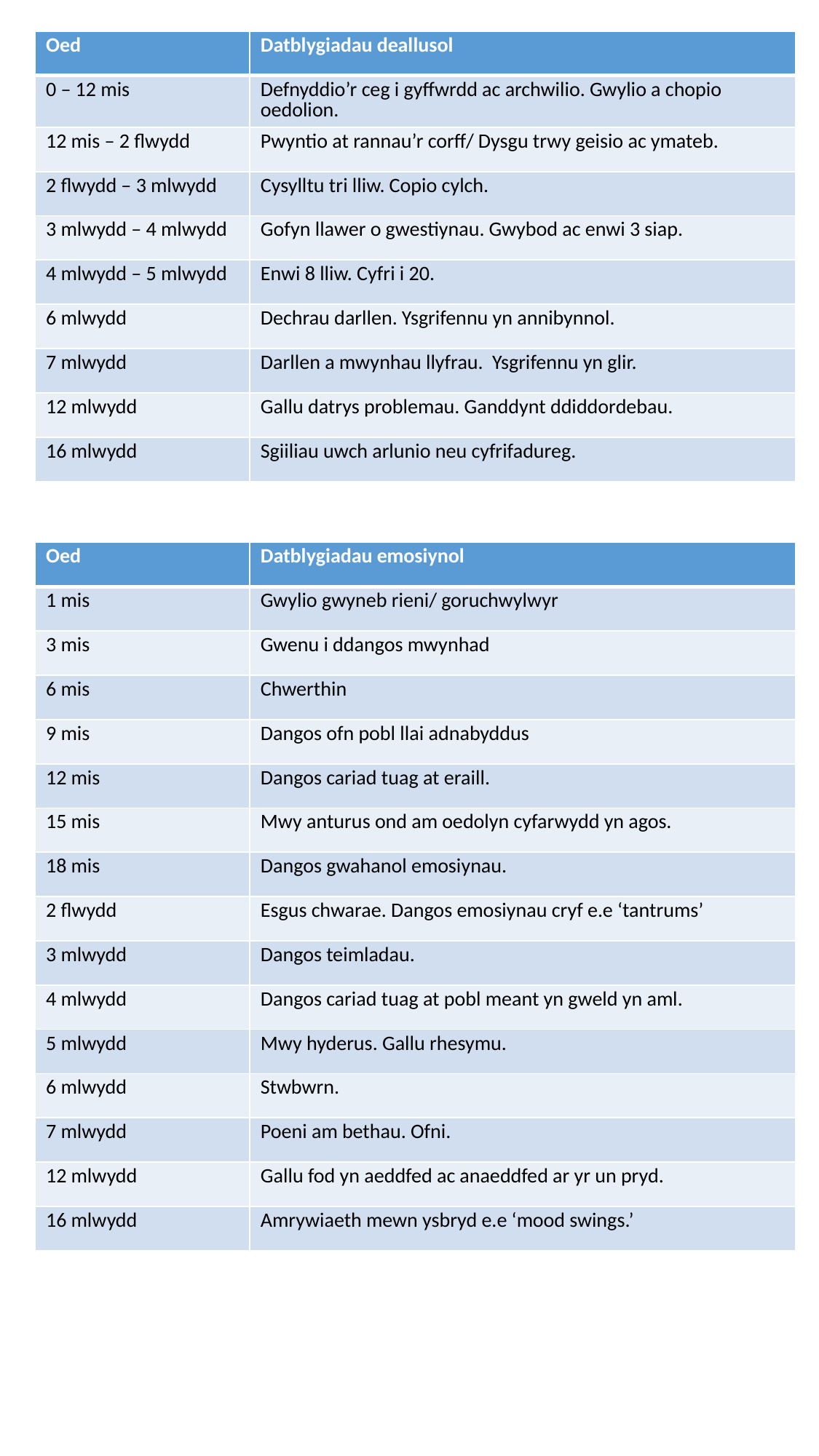

| Oed | Datblygiadau deallusol |
| --- | --- |
| 0 – 12 mis | Defnyddio’r ceg i gyffwrdd ac archwilio. Gwylio a chopio oedolion. |
| 12 mis – 2 flwydd | Pwyntio at rannau’r corff/ Dysgu trwy geisio ac ymateb. |
| 2 flwydd – 3 mlwydd | Cysylltu tri lliw. Copio cylch. |
| 3 mlwydd – 4 mlwydd | Gofyn llawer o gwestiynau. Gwybod ac enwi 3 siap. |
| 4 mlwydd – 5 mlwydd | Enwi 8 lliw. Cyfri i 20. |
| 6 mlwydd | Dechrau darllen. Ysgrifennu yn annibynnol. |
| 7 mlwydd | Darllen a mwynhau llyfrau. Ysgrifennu yn glir. |
| 12 mlwydd | Gallu datrys problemau. Ganddynt ddiddordebau. |
| 16 mlwydd | Sgiiliau uwch arlunio neu cyfrifadureg. |
| Oed | Datblygiadau emosiynol |
| --- | --- |
| 1 mis | Gwylio gwyneb rieni/ goruchwylwyr |
| 3 mis | Gwenu i ddangos mwynhad |
| 6 mis | Chwerthin |
| 9 mis | Dangos ofn pobl llai adnabyddus |
| 12 mis | Dangos cariad tuag at eraill. |
| 15 mis | Mwy anturus ond am oedolyn cyfarwydd yn agos. |
| 18 mis | Dangos gwahanol emosiynau. |
| 2 flwydd | Esgus chwarae. Dangos emosiynau cryf e.e ‘tantrums’ |
| 3 mlwydd | Dangos teimladau. |
| 4 mlwydd | Dangos cariad tuag at pobl meant yn gweld yn aml. |
| 5 mlwydd | Mwy hyderus. Gallu rhesymu. |
| 6 mlwydd | Stwbwrn. |
| 7 mlwydd | Poeni am bethau. Ofni. |
| 12 mlwydd | Gallu fod yn aeddfed ac anaeddfed ar yr un pryd. |
| 16 mlwydd | Amrywiaeth mewn ysbryd e.e ‘mood swings.’ |